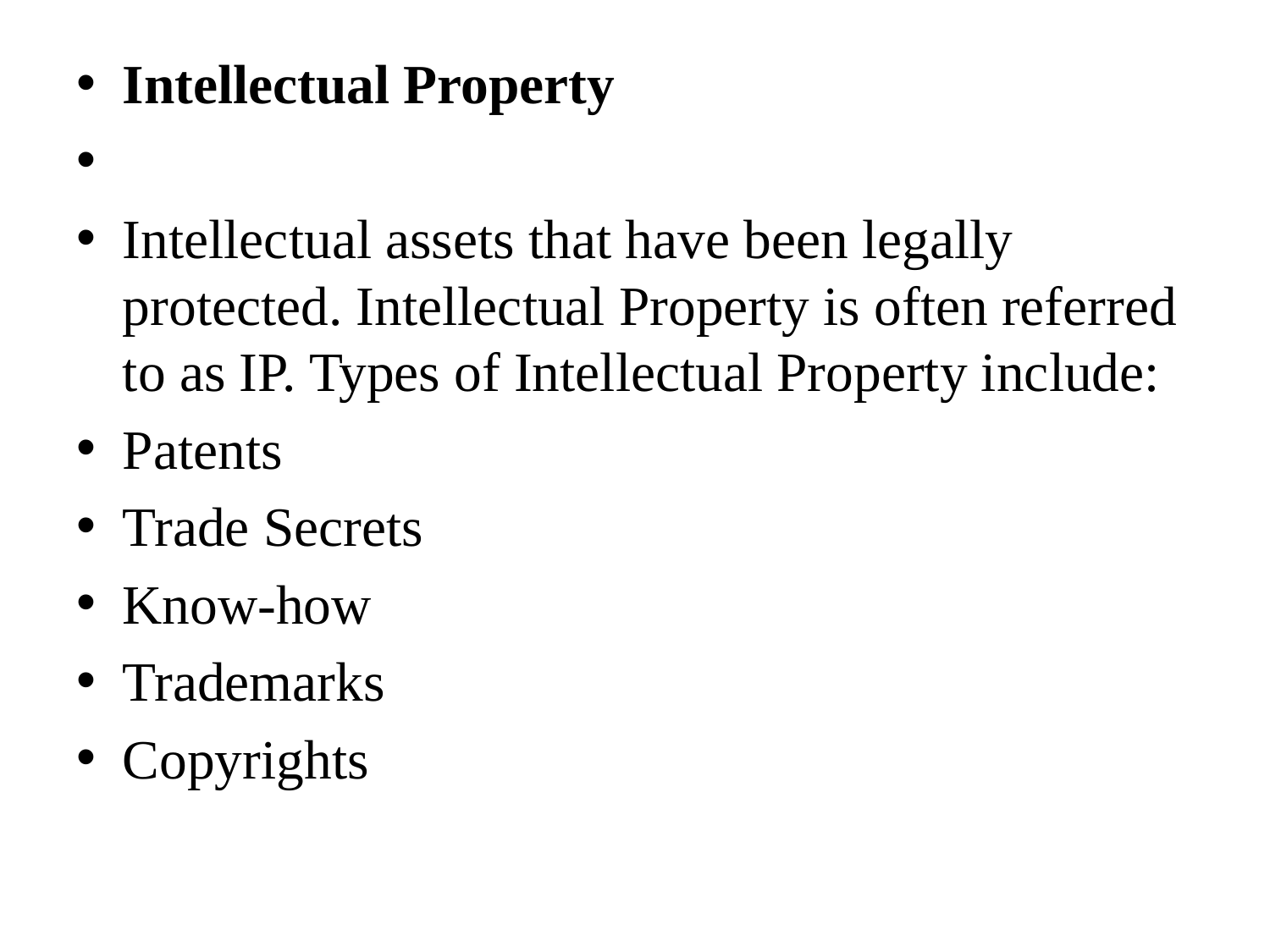

#
Intellectual Property

Intellectual assets that have been legally protected. Intellectual Property is often referred to as IP. Types of Intellectual Property include:
Patents
Trade Secrets
Know-how
Trademarks
Copyrights